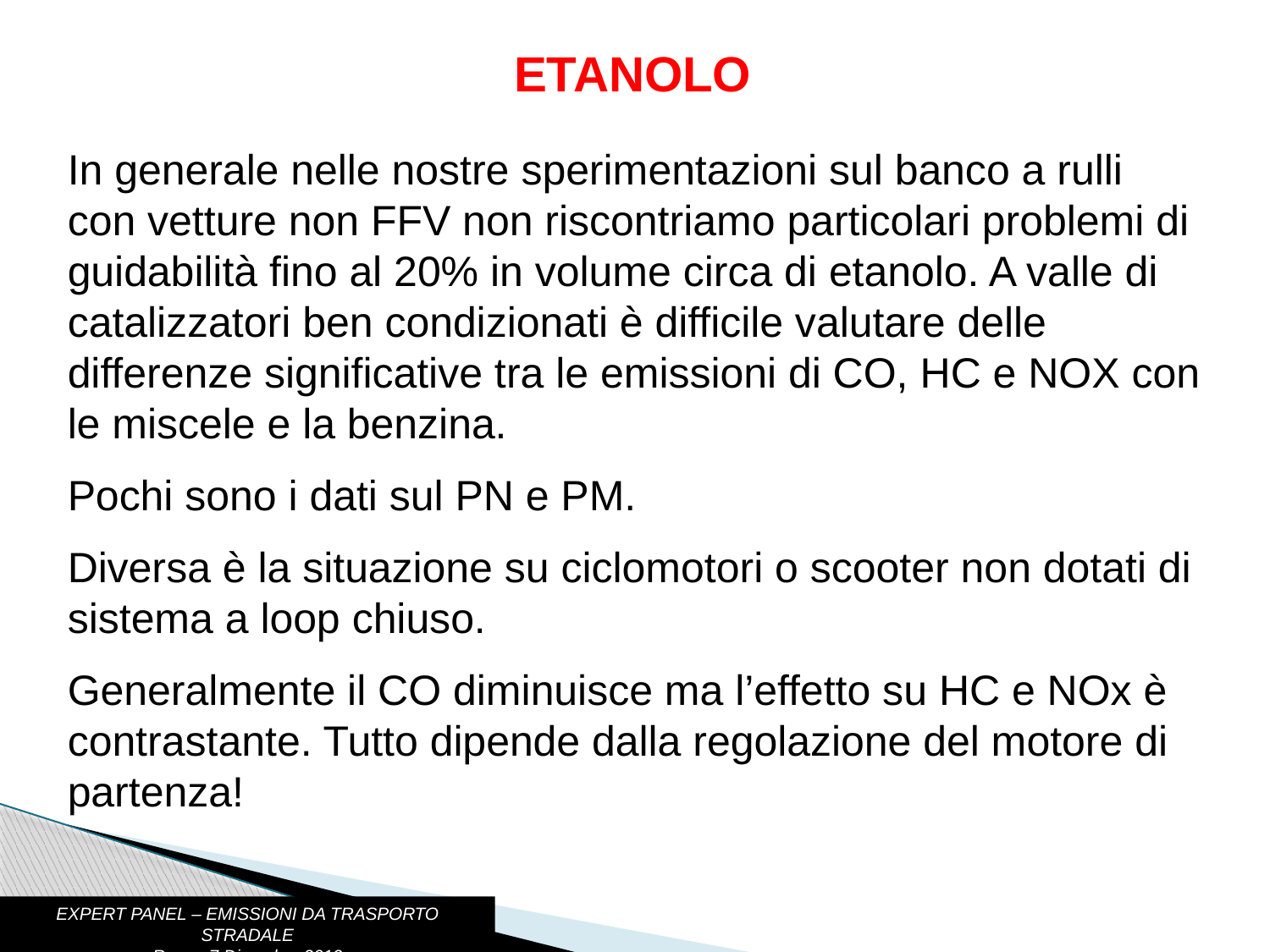

ETANOLO
In generale nelle nostre sperimentazioni sul banco a rulli con vetture non FFV non riscontriamo particolari problemi di guidabilità fino al 20% in volume circa di etanolo. A valle di catalizzatori ben condizionati è difficile valutare delle differenze significative tra le emissioni di CO, HC e NOX con le miscele e la benzina.
Pochi sono i dati sul PN e PM.
Diversa è la situazione su ciclomotori o scooter non dotati di sistema a loop chiuso.
Generalmente il CO diminuisce ma l’effetto su HC e NOx è contrastante. Tutto dipende dalla regolazione del motore di partenza!
EXPERT PANEL – EMISSIONI DA TRASPORTO STRADALE
Roma, 7 Dicembre 2012